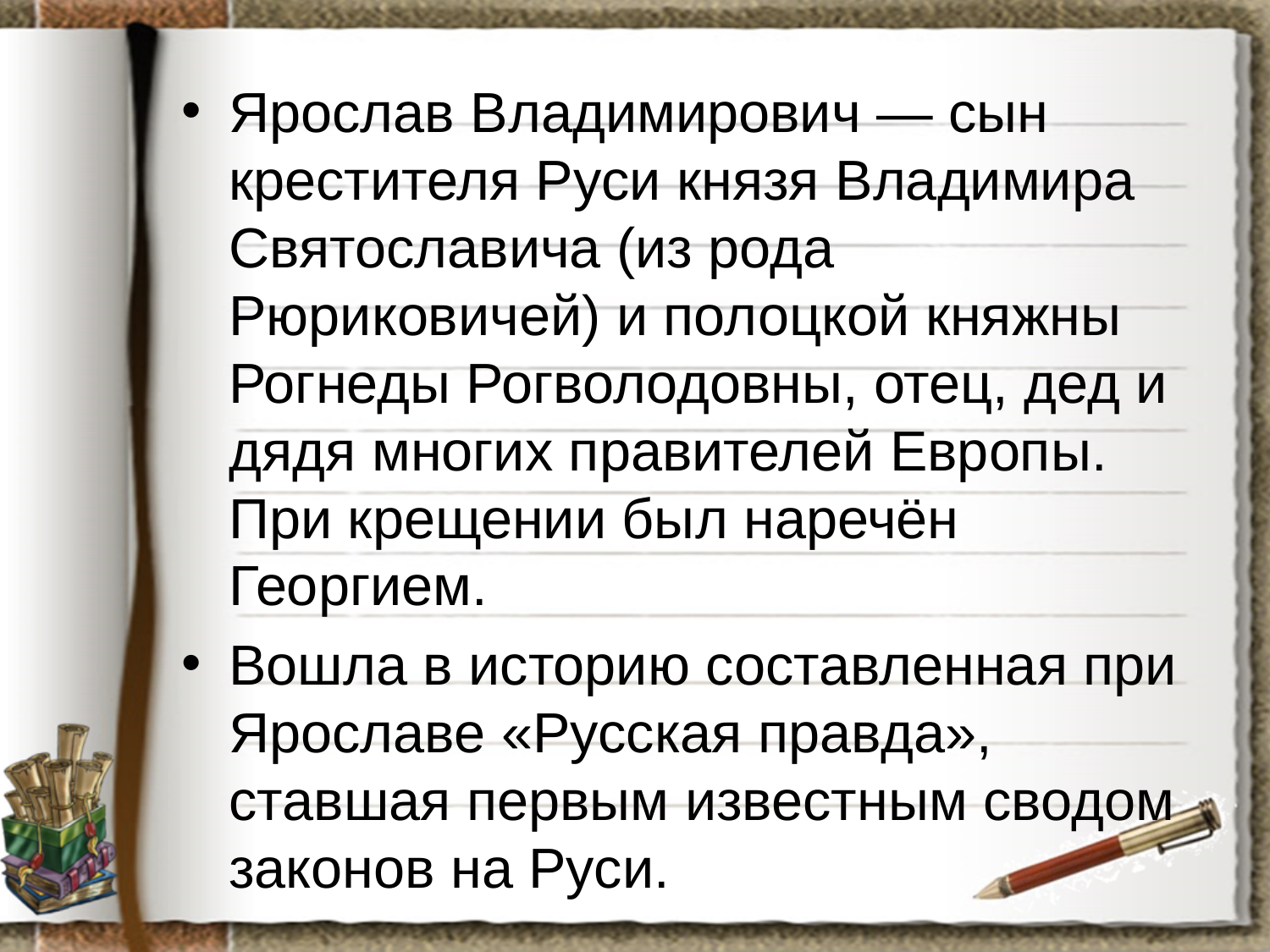

Ярослав Владимирович — сын крестителя Руси князя Владимира Святославича (из рода Рюриковичей) и полоцкой княжны Рогнеды Рогволодовны, отец, дед и дядя многих правителей Европы. При крещении был наречён Георгием.
Вошла в историю составленная при Ярославе «Русская правда», ставшая первым известным сводом законов на Руси.